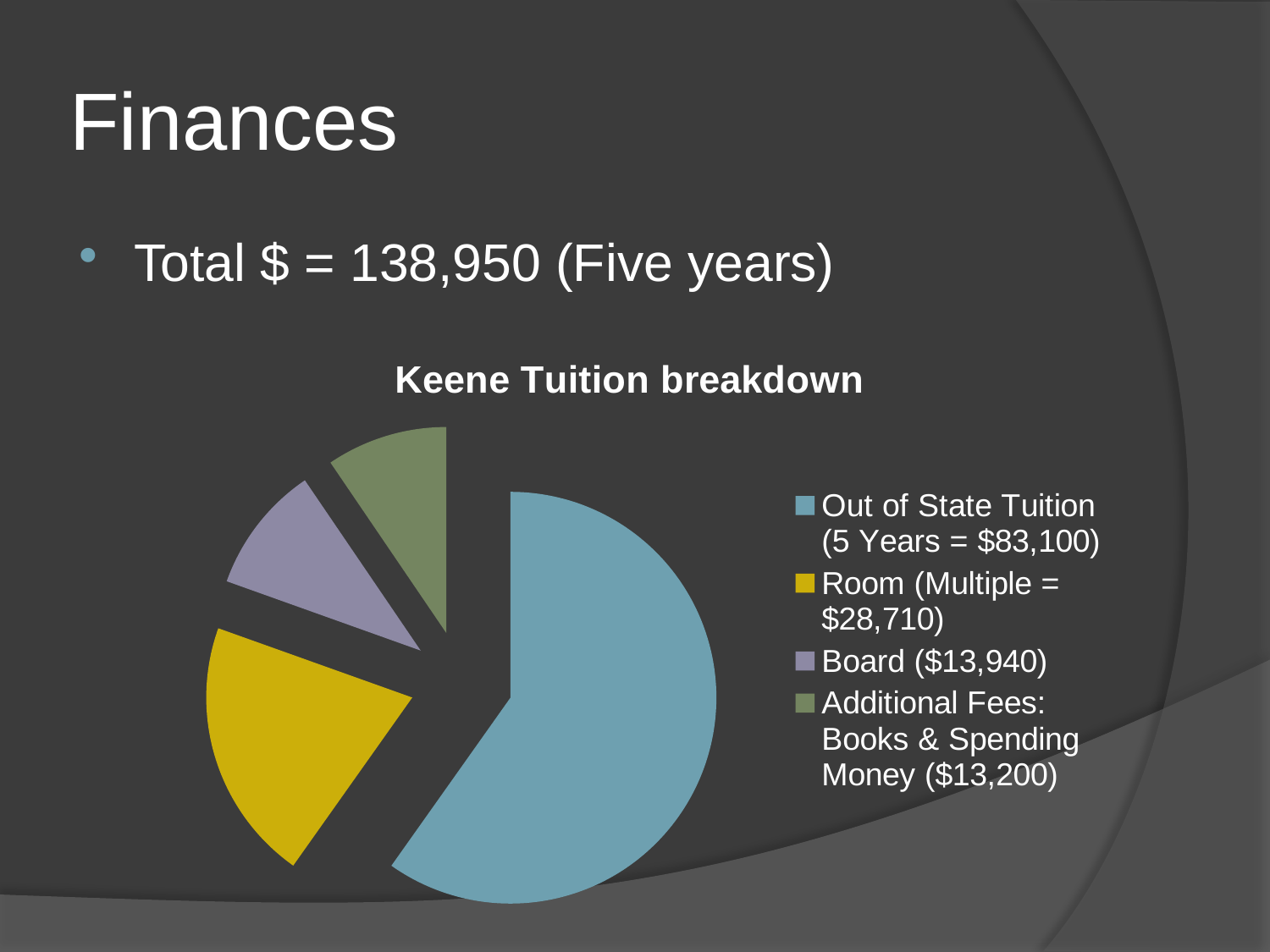

# Finances
Total $ = 138,950 (Five years)

### Chart:

| Category | Keene Tuition breakdown |
|---|---|
| Out of State Tuition (5 Years = $83,100) | 83100.0 |
| Room (Multiple = $28,710) | 28710.0 |
| Board ($13,940) | 13940.0 |
| Additional Fees: Books & Spending Money ($13,200) | 13200.0 |